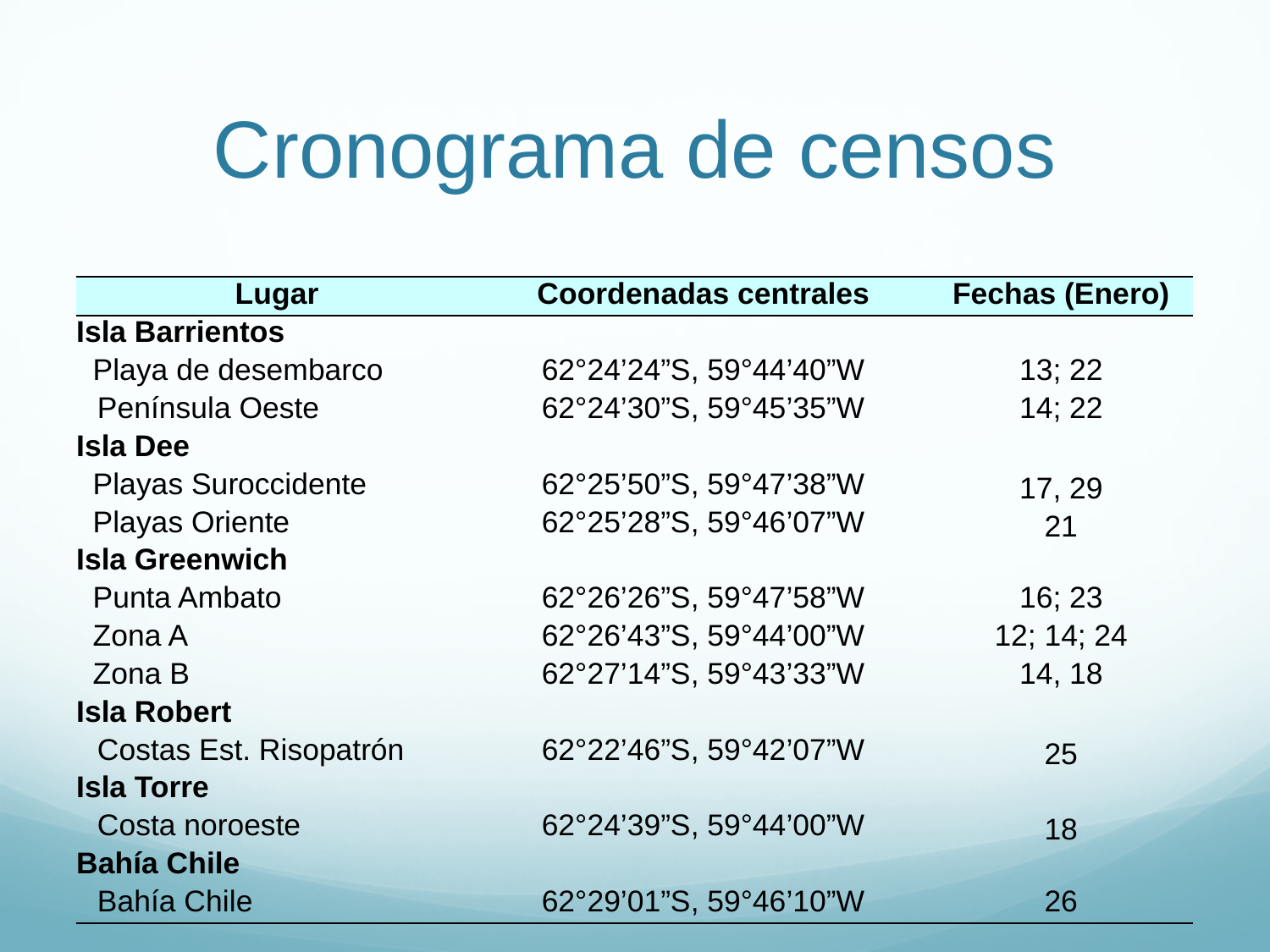

# Cronograma de censos
| Lugar | Coordenadas centrales | Fechas (Enero) |
| --- | --- | --- |
| Isla Barrientos |  |  |
| Playa de desembarco | 62°24’24”S, 59°44’40”W | 13; 22 |
| Península Oeste | 62°24’30”S, 59°45’35”W | 14; 22 |
| Isla Dee |  |  |
| Playas Suroccidente | 62°25’50”S, 59°47’38”W | 17, 29 |
| Playas Oriente | 62°25’28”S, 59°46’07”W | 21 |
| Isla Greenwich |  |  |
| Punta Ambato | 62°26’26”S, 59°47’58”W | 16; 23 |
| Zona A | 62°26’43”S, 59°44’00”W | 12; 14; 24 |
| Zona B | 62°27’14”S, 59°43’33”W | 14, 18 |
| Isla Robert |  |  |
| Costas Est. Risopatrón | 62°22’46”S, 59°42’07”W | 25 |
| Isla Torre |  |  |
| Costa noroeste | 62°24’39”S, 59°44’00”W | 18 |
| Bahía Chile |  |  |
| Bahía Chile | 62°29’01”S, 59°46’10”W | 26 |